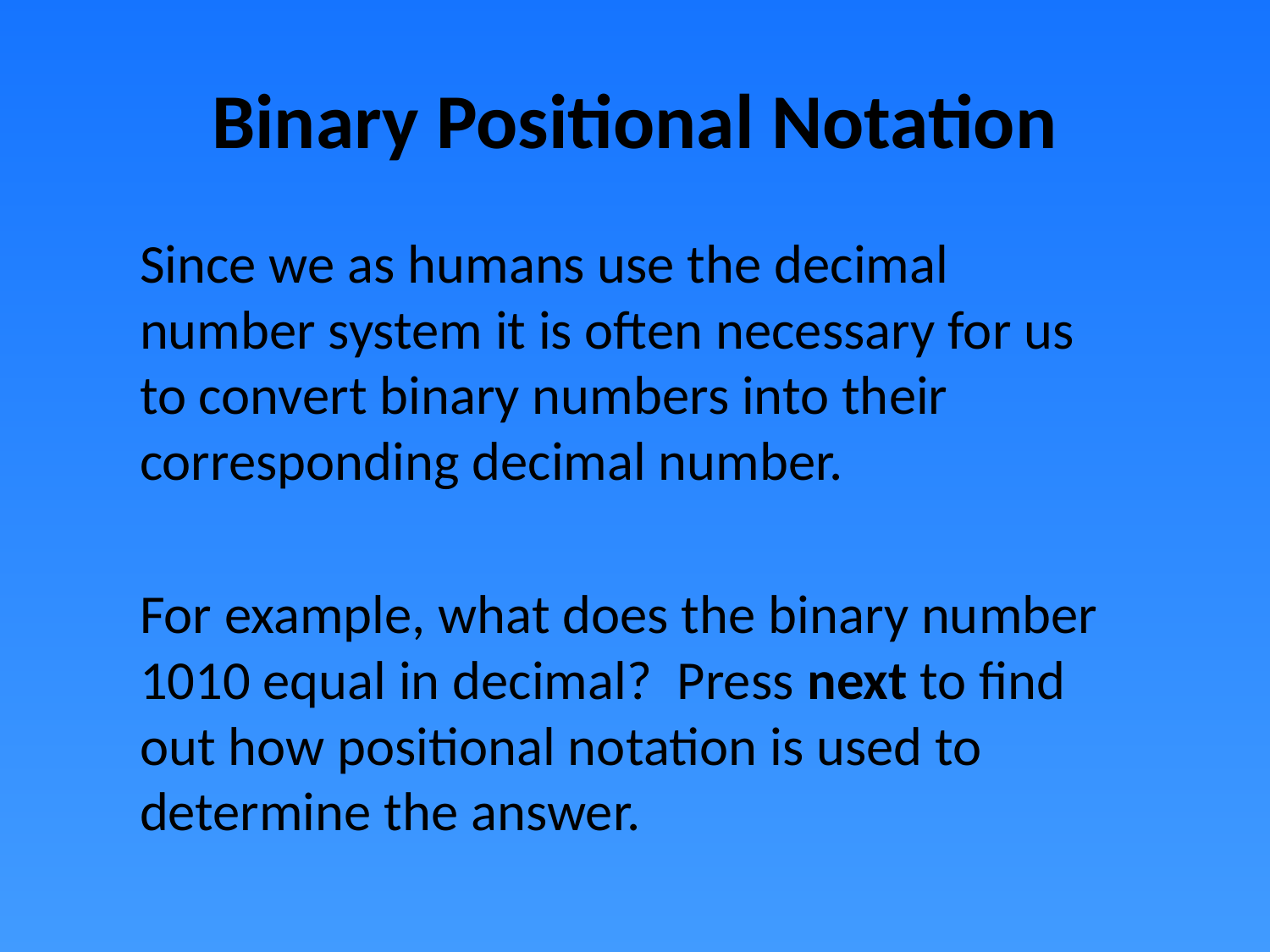

# Binary Positional Notation
Since we as humans use the decimal number system it is often necessary for us to convert binary numbers into their corresponding decimal number.

For example, what does the binary number 1010 equal in decimal?  Press next to find out how positional notation is used to determine the answer.